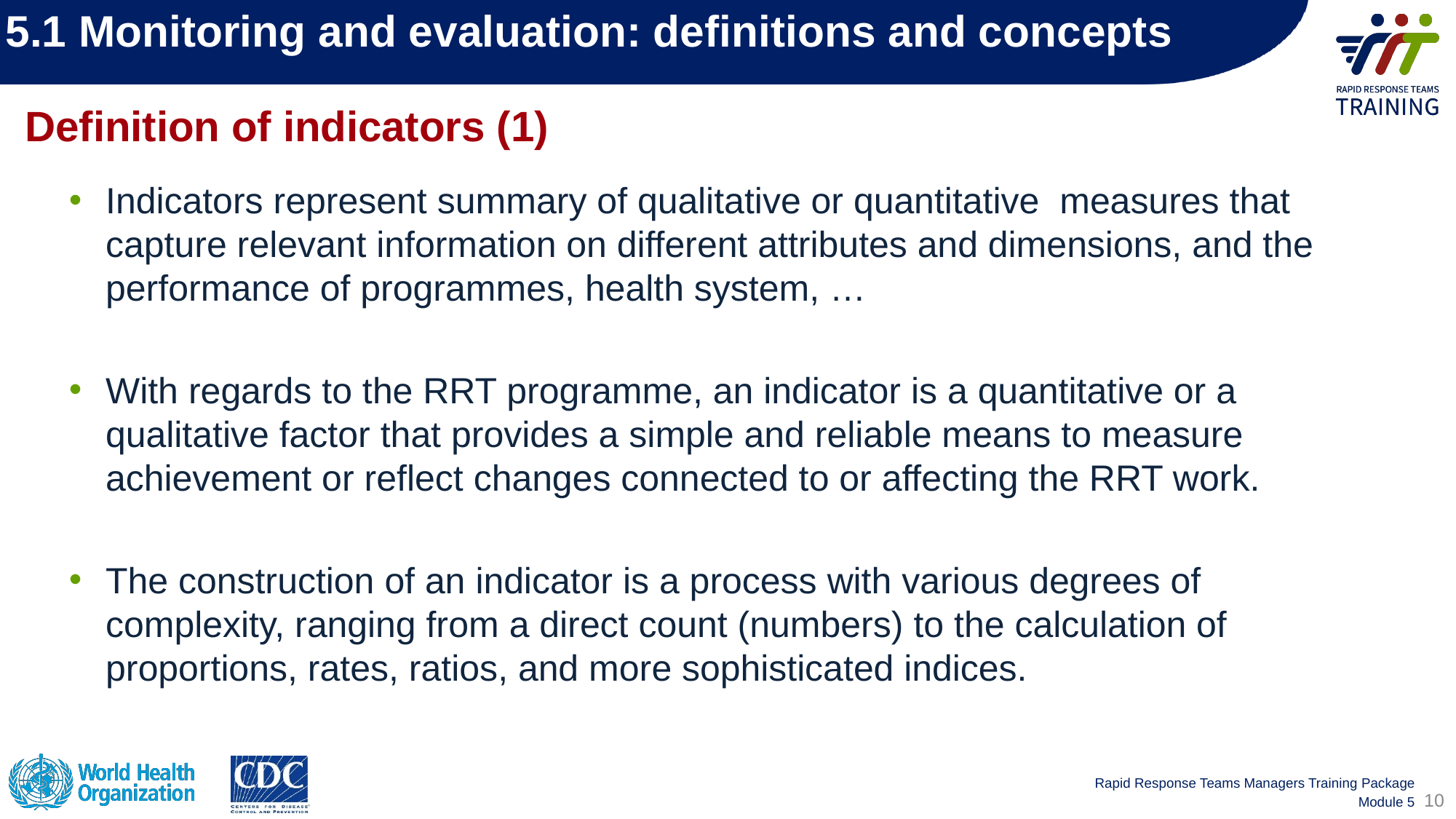

5.1 Monitoring and evaluation: definitions and concepts

Definition of indicators (1)
Indicators represent summary of qualitative or quantitative  measures that capture relevant information on different attributes and dimensions, and the performance of programmes, health system, …

With regards to the RRT programme, an indicator is a quantitative or a qualitative factor that provides a simple and reliable means to measure achievement or reflect changes connected to or affecting the RRT work.

The construction of an indicator is a process with various degrees of complexity, ranging from a direct count (numbers) to the calculation of proportions, rates, ratios, and more sophisticated indices.

10